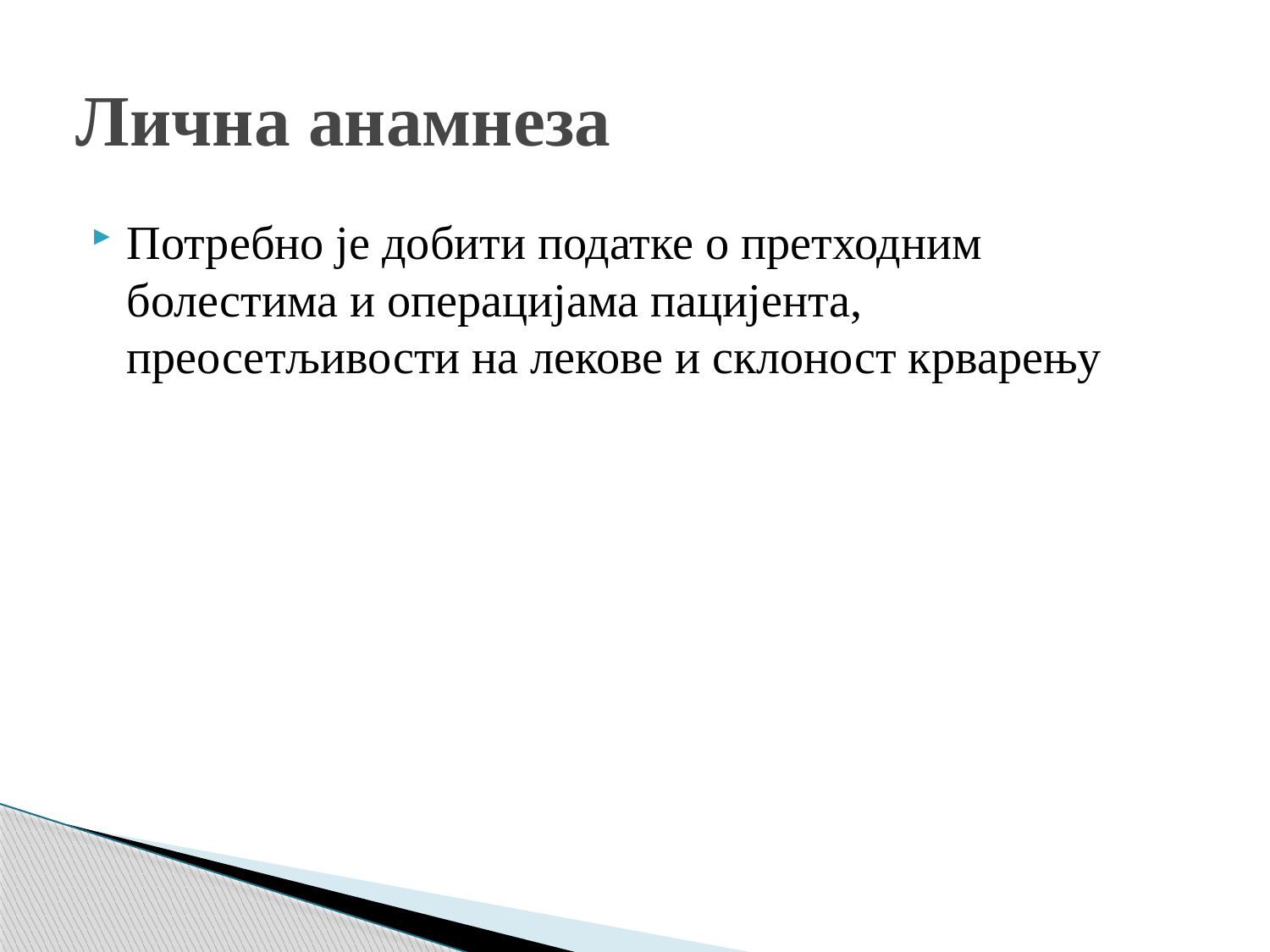

# Лична анамнеза
Потребно је добити податке о претходним болестима и операцијама пацијента, преосетљивости на лекове и склоност крварењу